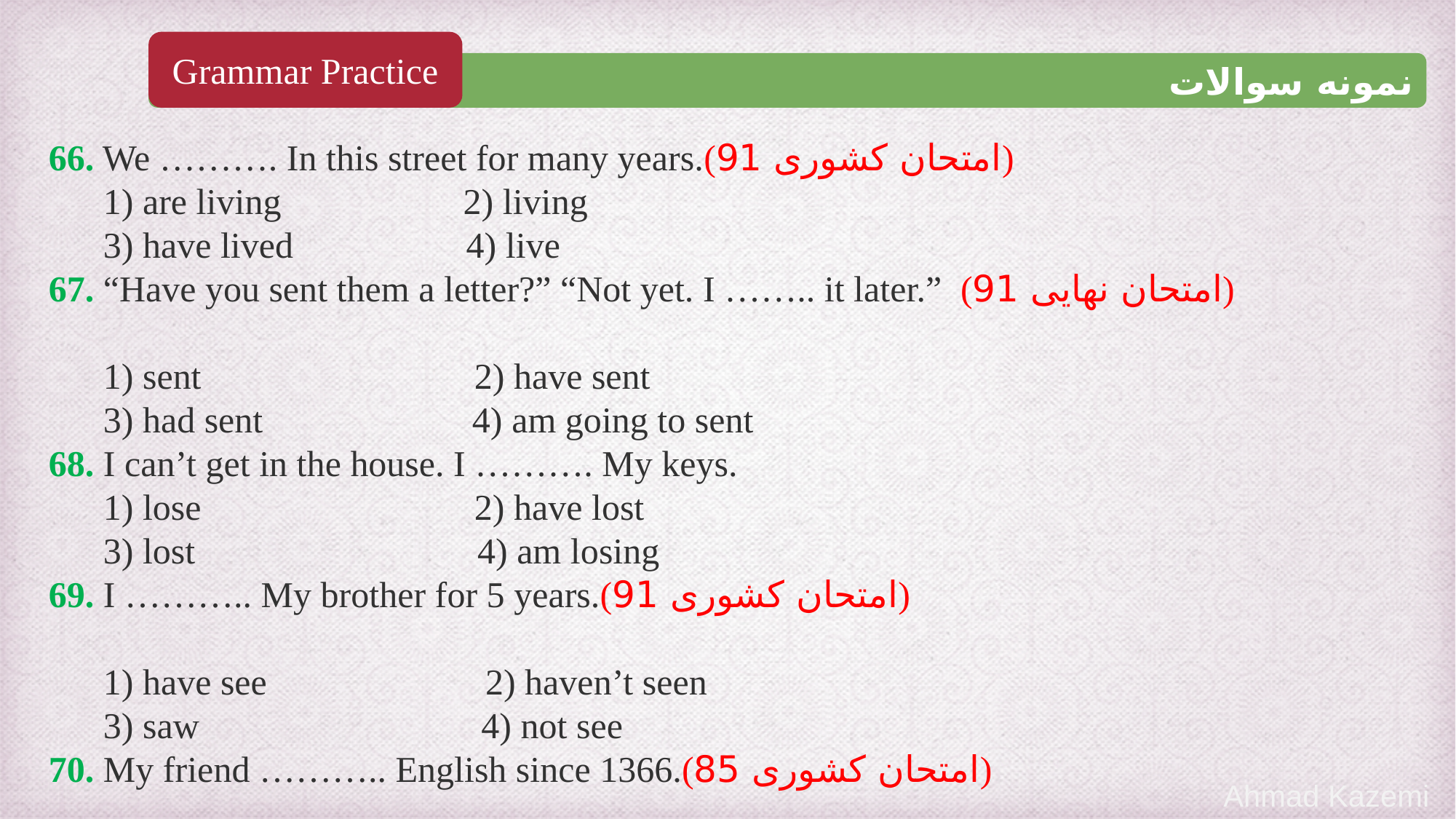

Grammar Practice
نمونه سوالات
66. We ………. In this street for many years.(امتحان کشوری 91)
      1) are living                    2) living
      3) have lived                   4) live
67. “Have you sent them a letter?” “Not yet. I …….. it later.”  (امتحان نهایی 91)
      1) sent                              2) have sent
      3) had sent                       4) am going to sent
68. I can’t get in the house. I ………. My keys.
      1) lose                              2) have lost
      3) lost                               4) am losing
69. I ……….. My brother for 5 years.(امتحان کشوری 91)
      1) have see                        2) haven’t seen
      3) saw                               4) not see
70. My friend ……….. English since 1366.(امتحان کشوری 85)
      1) studied                          2) has studied
      3) is studying                    4) studies
Ahmad Kazemi